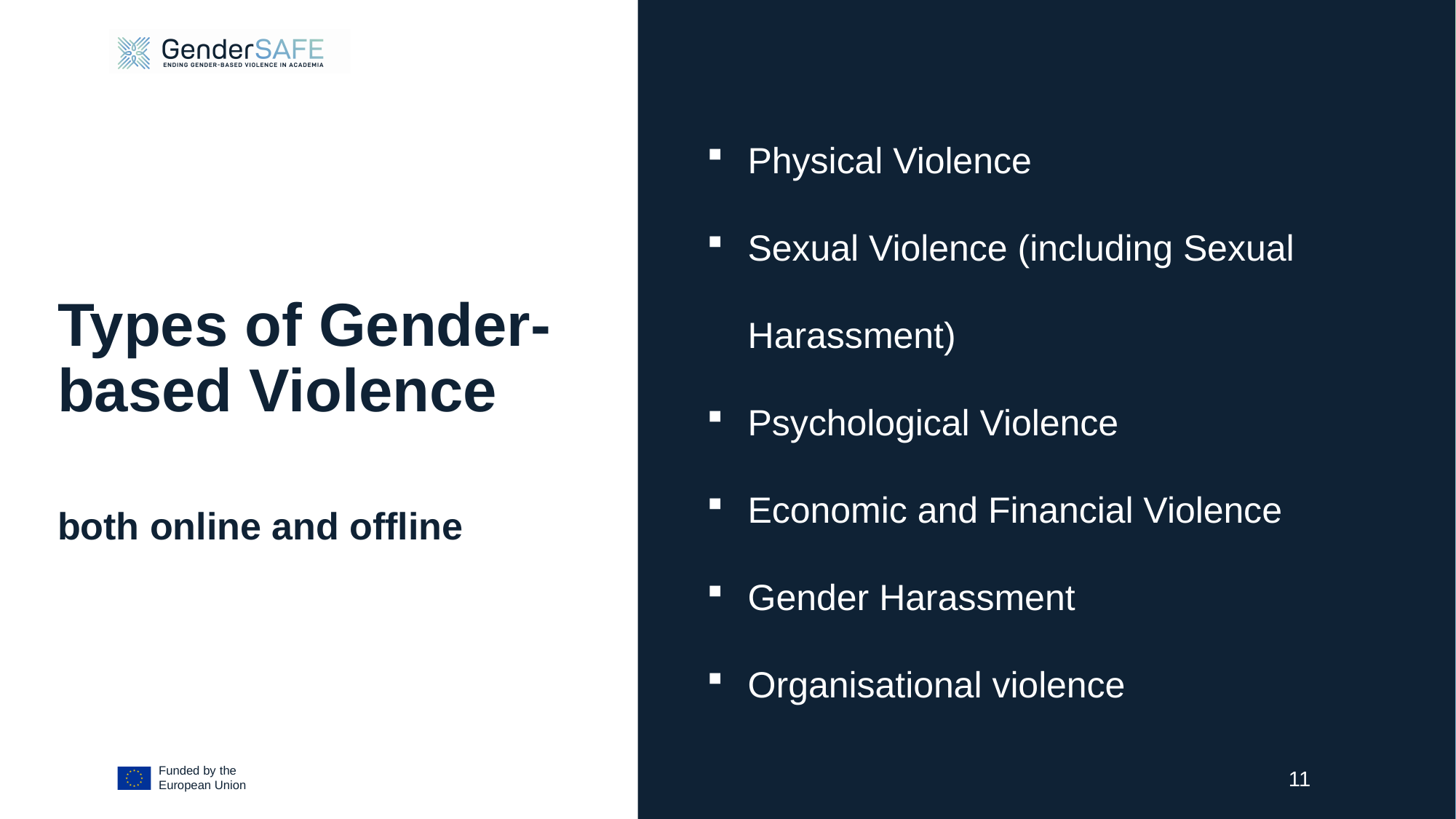

# Types of Gender-based Violence both online and offline

Physical Violence
Sexual Violence (including Sexual Harassment)
Psychological Violence
Economic and Financial Violence
Gender Harassment
Organisational violence

11